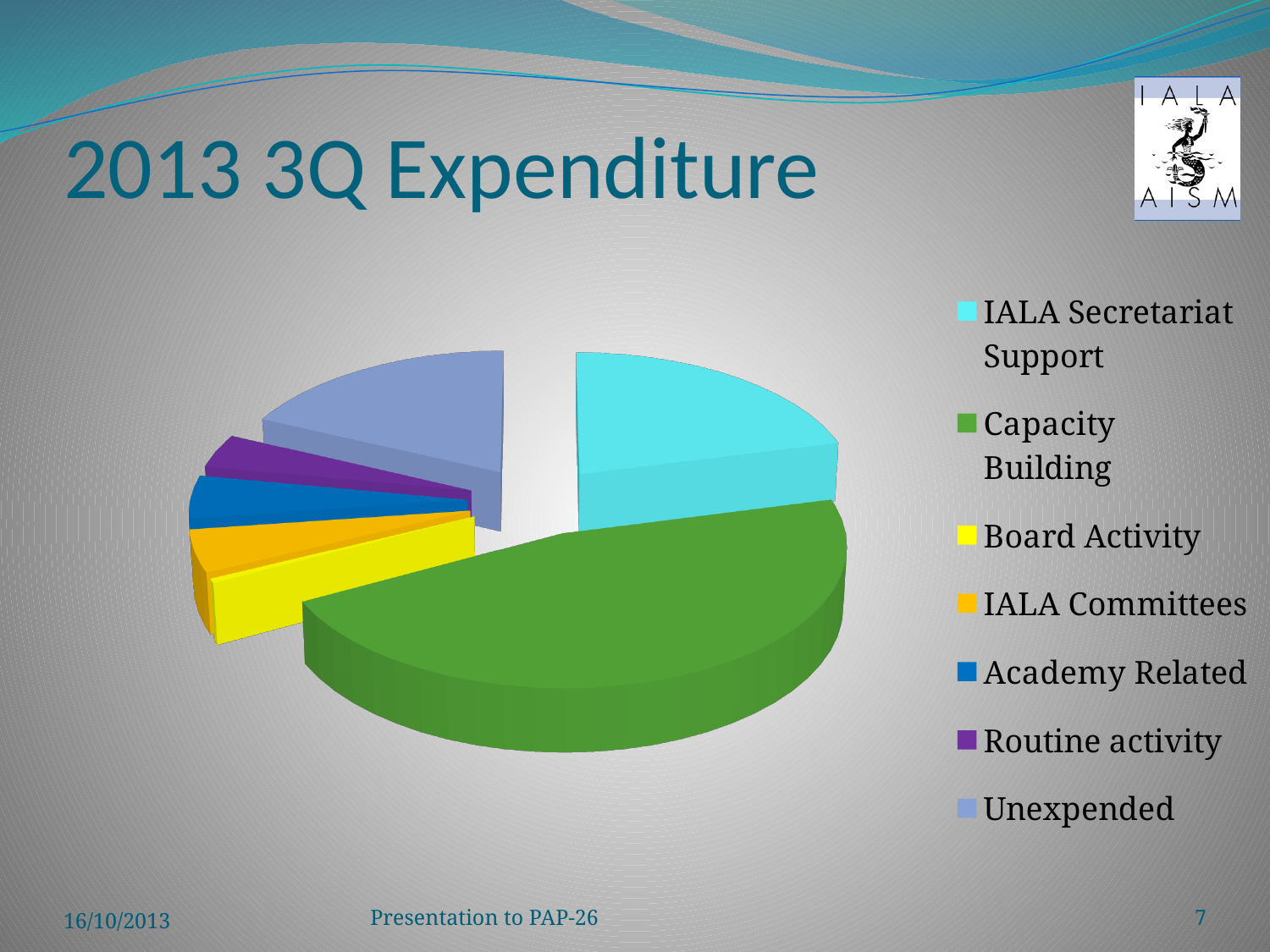

# 2013 3Q Expenditure

[unsupported chart]

16/10/2013
Presentation to PAP-26
7